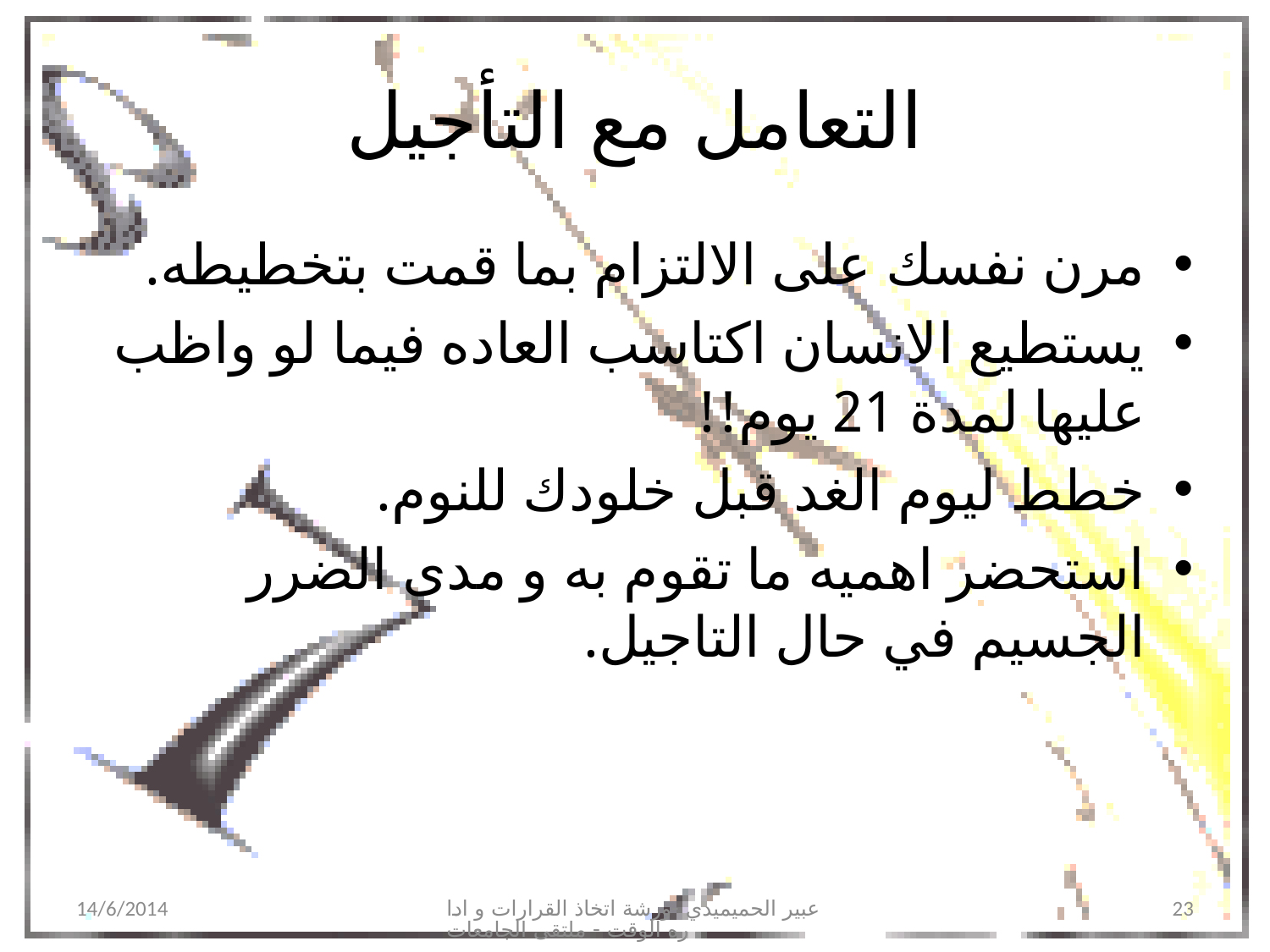

# التعامل مع التأجيل
مرن نفسك على الالتزام بما قمت بتخطيطه.
يستطيع الانسان اكتاسب العاده فيما لو واظب عليها لمدة 21 يوم!!
خطط ليوم الغد قبل خلودك للنوم.
استحضر اهميه ما تقوم به و مدى الضرر الجسيم في حال التاجيل.

14/6/2014
عبير الحميميدي -ورشة اتخاذ القرارات و اداره الوقت - ملتقى الجامعات
23